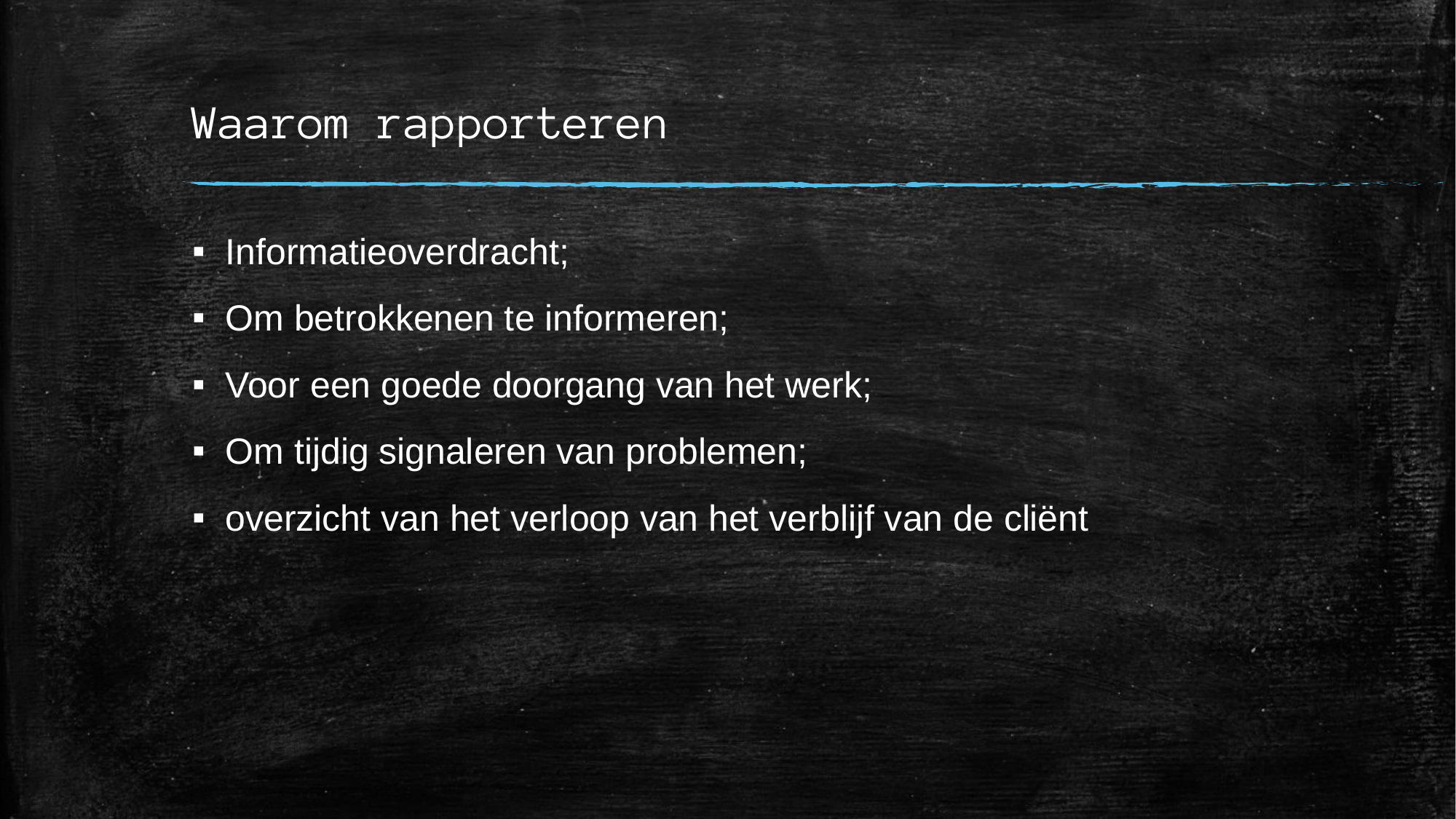

# Waarom rapporteren
Informatieoverdracht;
Om betrokkenen te informeren;
Voor een goede doorgang van het werk;
Om tijdig signaleren van problemen;
overzicht van het verloop van het verblijf van de cliënt